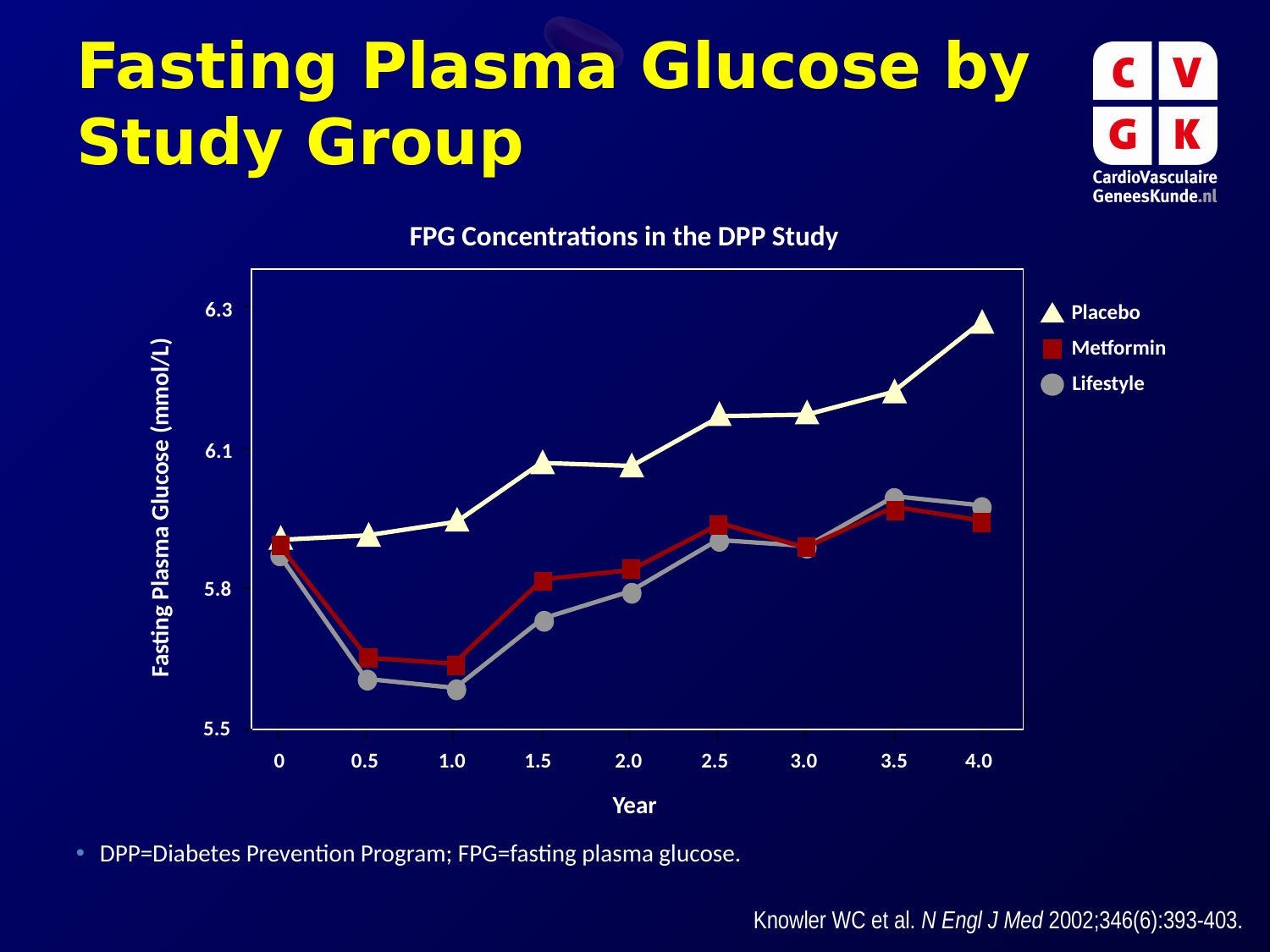

Fasting Plasma Glucose by Study Group
FPG Concentrations in the DPP Study

6.3
Placebo

Metformin

Lifestyle

6.1
Fasting Plasma Glucose (mmol/L)
5.8
5.5
0
0.5
1.0
1.5
2.0
2.5
3.0
3.5
4.0
Year
DPP=Diabetes Prevention Program; FPG=fasting plasma glucose.
Knowler WC et al. N Engl J Med 2002;346(6):393-403.